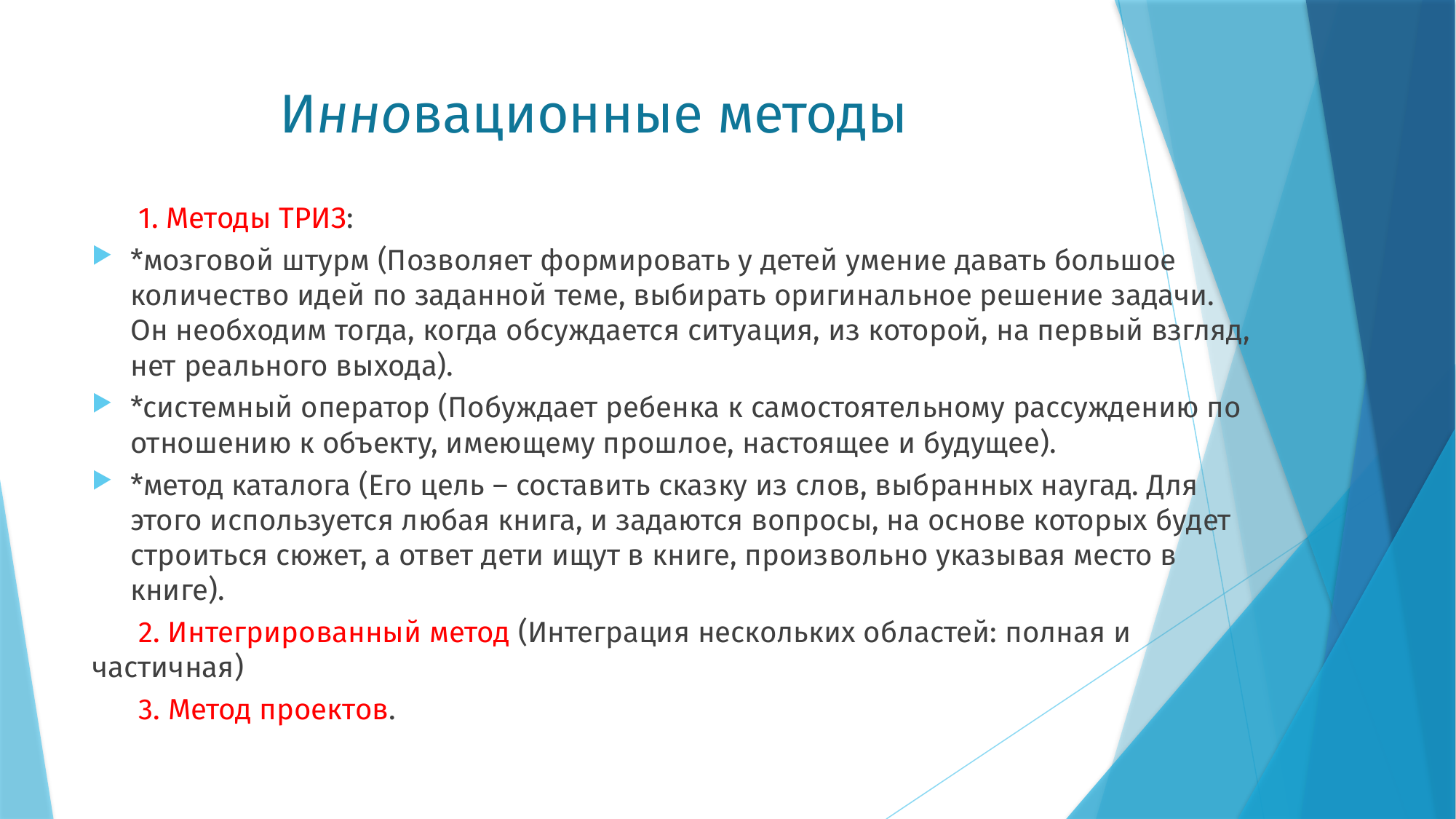

# Инновационные методы

      1. Методы ТРИЗ:
*мозговой штурм (Позволяет формировать у детей умение давать большое количество идей по заданной теме, выбирать оригинальное решение задачи. Он необходим тогда, когда обсуждается ситуация, из которой, на первый взгляд, нет реального выхода).
*системный оператор (Побуждает ребенка к самостоятельному рассуждению по отношению к объекту, имеющему прошлое, настоящее и будущее).
*метод каталога (Его цель – составить сказку из слов, выбранных наугад. Для этого используется любая книга, и задаются вопросы, на основе которых будет строиться сюжет, а ответ дети ищут в книге, произвольно указывая место в книге).
      2. Интегрированный метод (Интеграция нескольких областей: полная и частичная)
      3. Метод проектов.